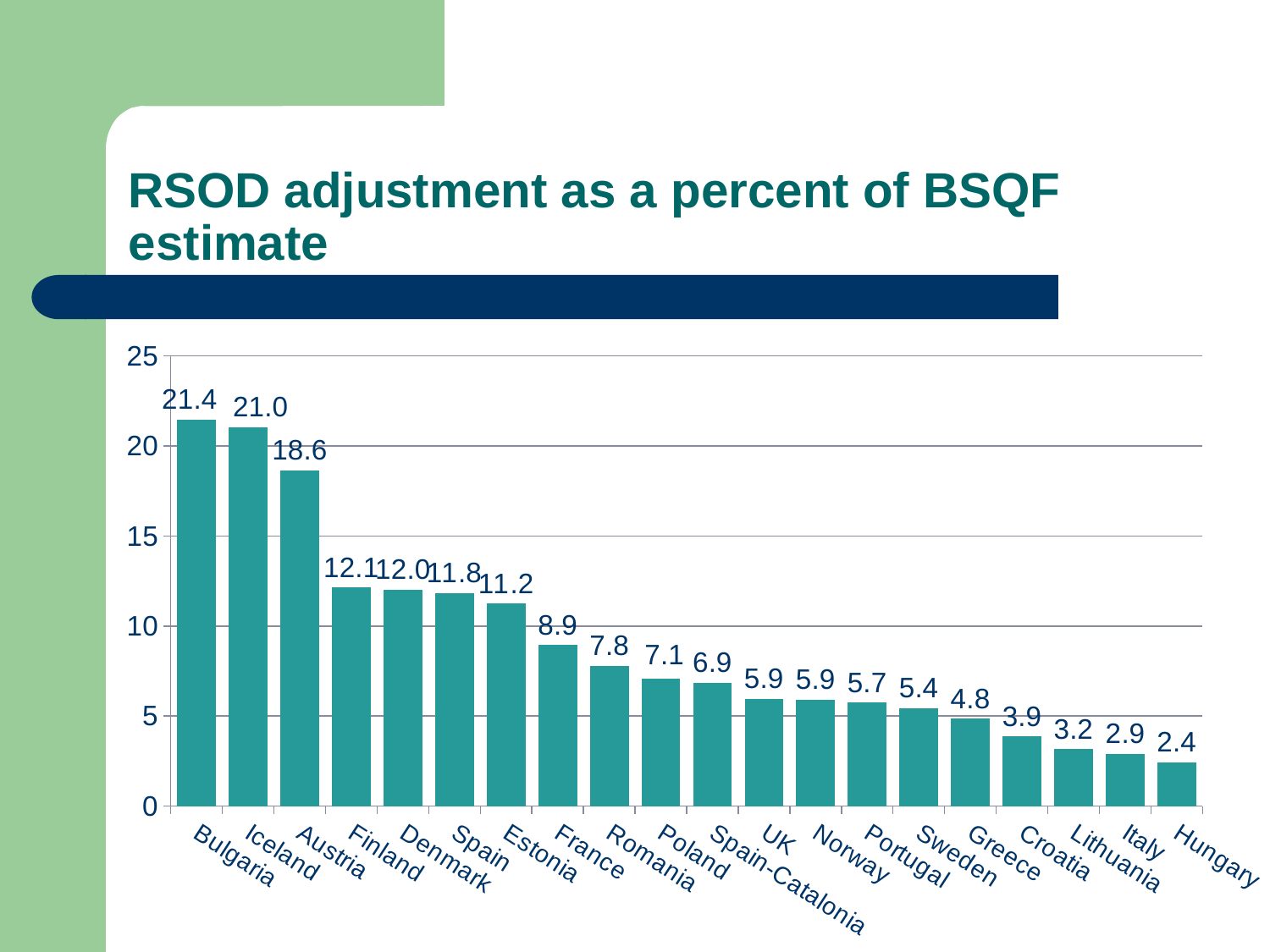

# RSOD adjustment as a percent of BSQF estimate

### Chart

| Category | Kolumna1 |
|---|---|
| Bulgaria | 21.44751530242418 |
| Iceland | 21.028447722319036 |
| Austria | 18.639339792924947 |
| Finland | 12.128542702663198 |
| Denmark | 12.015432823764117 |
| Spain | 11.817643420292754 |
| Estonia | 11.24013967181485 |
| France | 8.931908126275964 |
| Romania | 7.7901388893006285 |
| Poland | 7.090756490942364 |
| Spain-Catalonia | 6.856887428423295 |
| UK | 5.946657390029236 |
| Norway | 5.915019281915493 |
| Portugal | 5.738027682180182 |
| Sweden | 5.4438976472007665 |
| Greece | 4.845263122460183 |
| Croatia | 3.8656514225756644 |
| Lithuania | 3.161089468236388 |
| Italy | 2.8973971382472814 |
| Hungary | 2.442221667361825 |